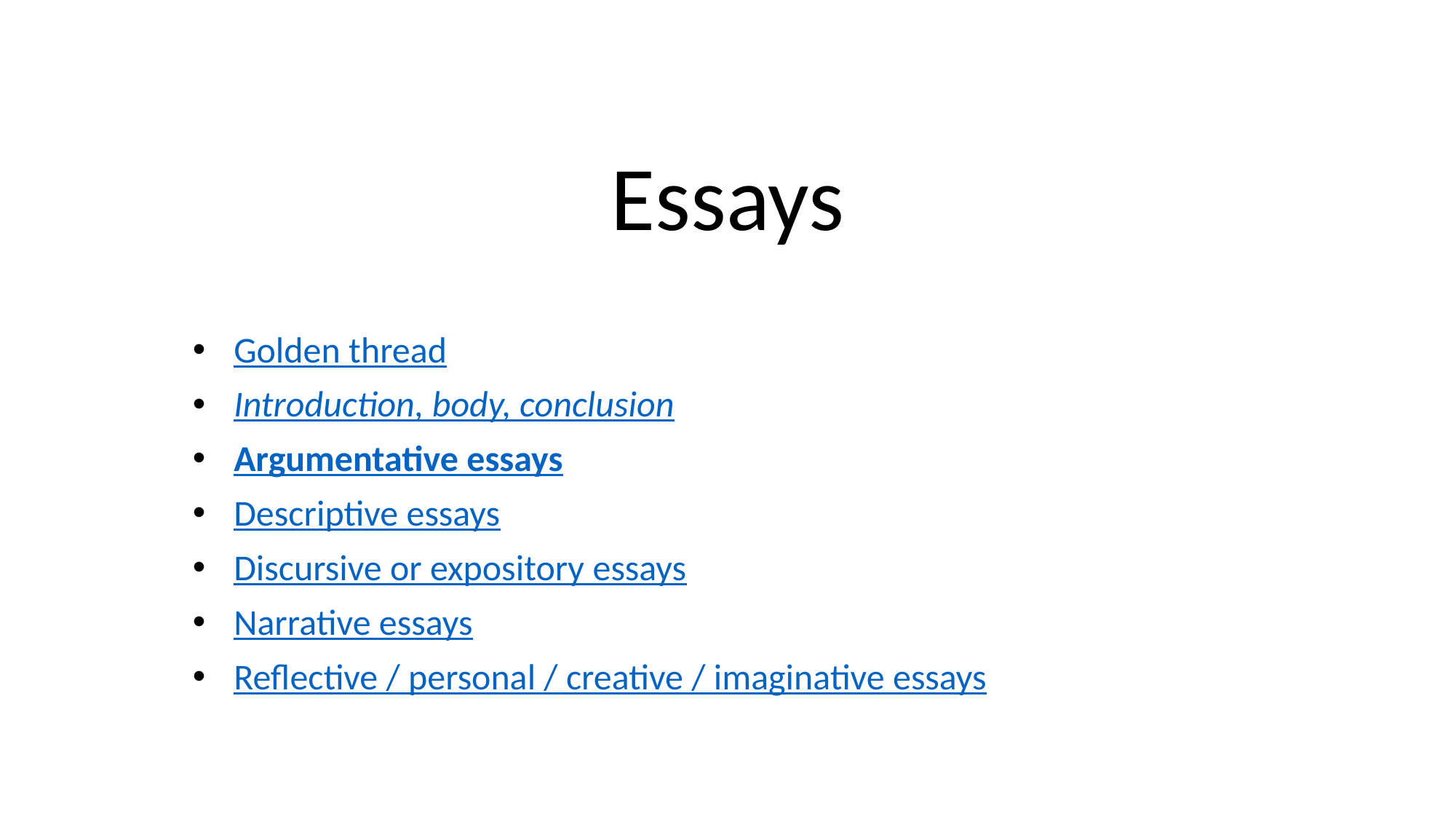

# Essays
Golden thread
Introduction, body, conclusion
Argumentative essays
Descriptive essays
Discursive or expository essays
Narrative essays
Reflective / personal / creative / imaginative essays